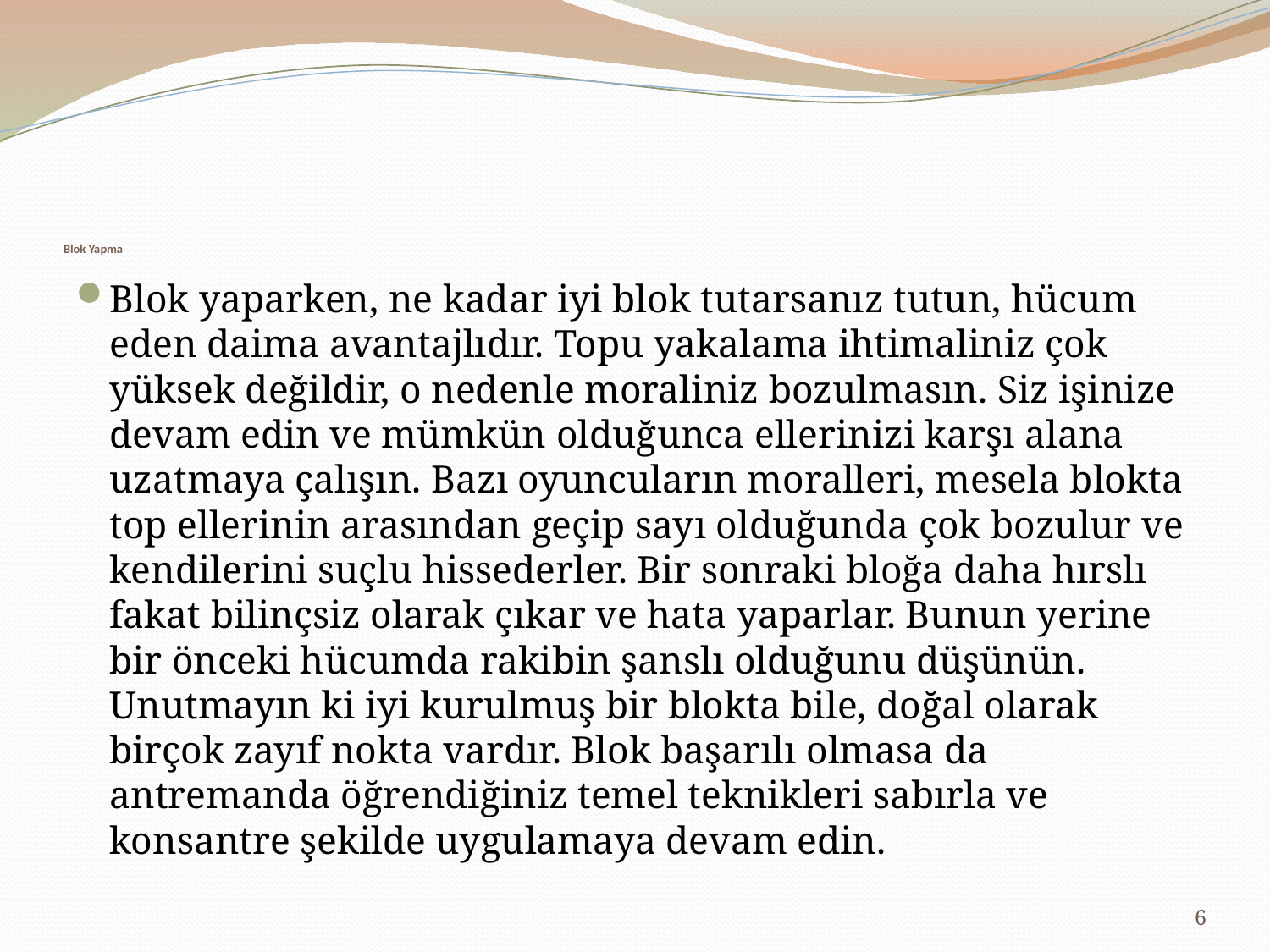

# Blok Yapma
Blok yaparken, ne kadar iyi blok tutarsanız tutun, hücum eden daima avantajlıdır. Topu yakalama ihtimaliniz çok yüksek değildir, o nedenle moraliniz bozulmasın. Siz işinize devam edin ve mümkün olduğunca ellerinizi karşı alana uzatmaya çalışın. Bazı oyuncuların moralleri, mesela blokta top ellerinin arasından geçip sayı olduğunda çok bozulur ve kendilerini suçlu hissederler. Bir sonraki bloğa daha hırslı fakat bilinçsiz olarak çıkar ve hata yaparlar. Bunun yerine bir önceki hücumda rakibin şanslı olduğunu düşünün. Unutmayın ki iyi kurulmuş bir blokta bile, doğal olarak birçok zayıf nokta vardır. Blok başarılı olmasa da antremanda öğrendiğiniz temel teknikleri sabırla ve konsantre şekilde uygulamaya devam edin.
6